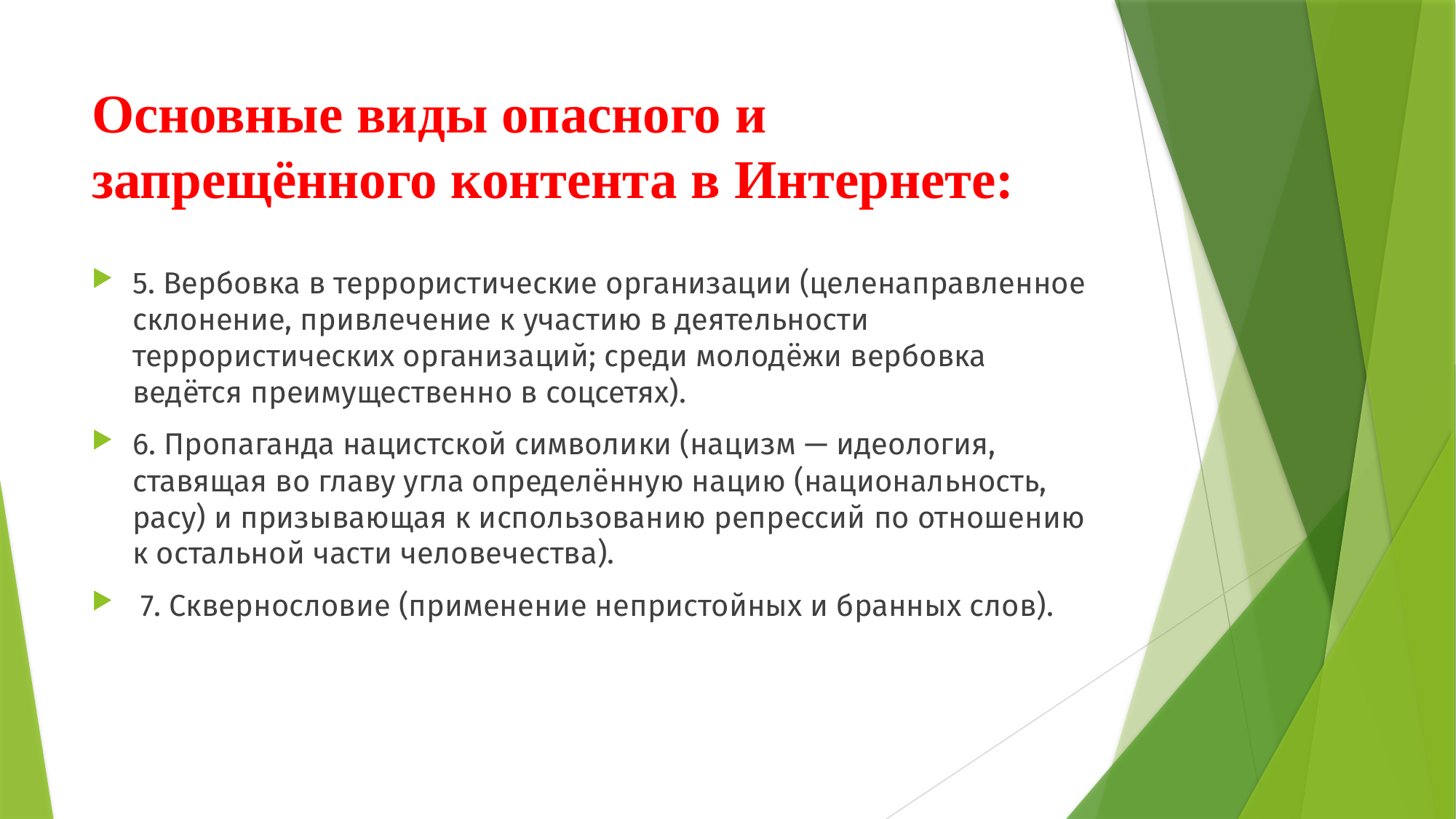

# Основные виды опасного и запрещённого контента в Интернете:
5. Вербовка в террористические организации (целенаправленное склонение, привлечение к участию в деятельности террористических организаций; среди молодёжи вербовка ведётся преимущественно в соцсетях).
6. Пропаганда нацистской символики (нацизм — идеология, ставящая во главу угла определённую нацию (национальность, расу) и призывающая к использованию репрессий по отношению к остальной части человечества).
 7. Сквернословие (применение непристойных и бранных слов).